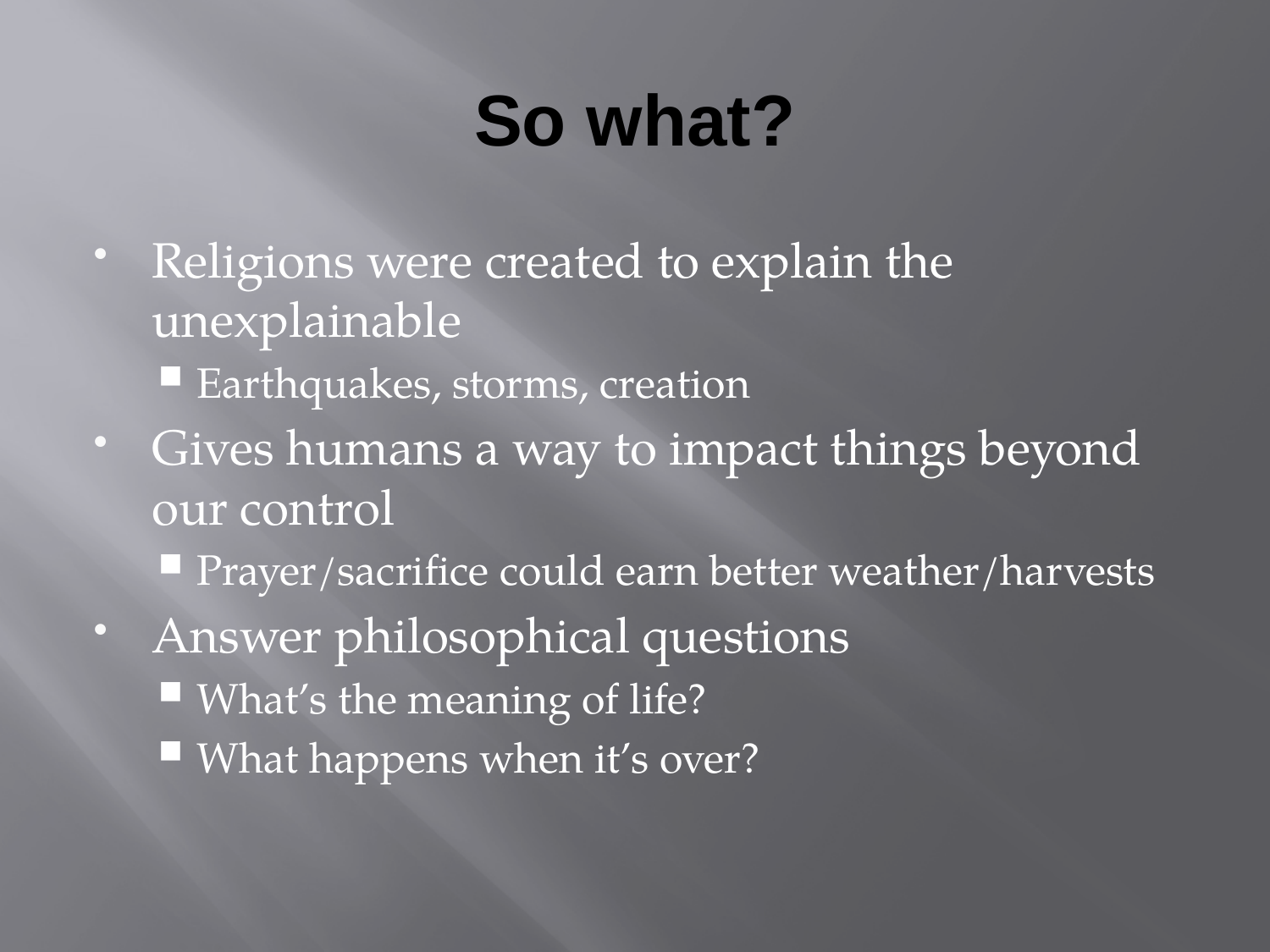

# So what?
Religions were created to explain the unexplainable
Earthquakes, storms, creation
Gives humans a way to impact things beyond our control
Prayer/sacrifice could earn better weather/harvests
Answer philosophical questions
What’s the meaning of life?
What happens when it’s over?